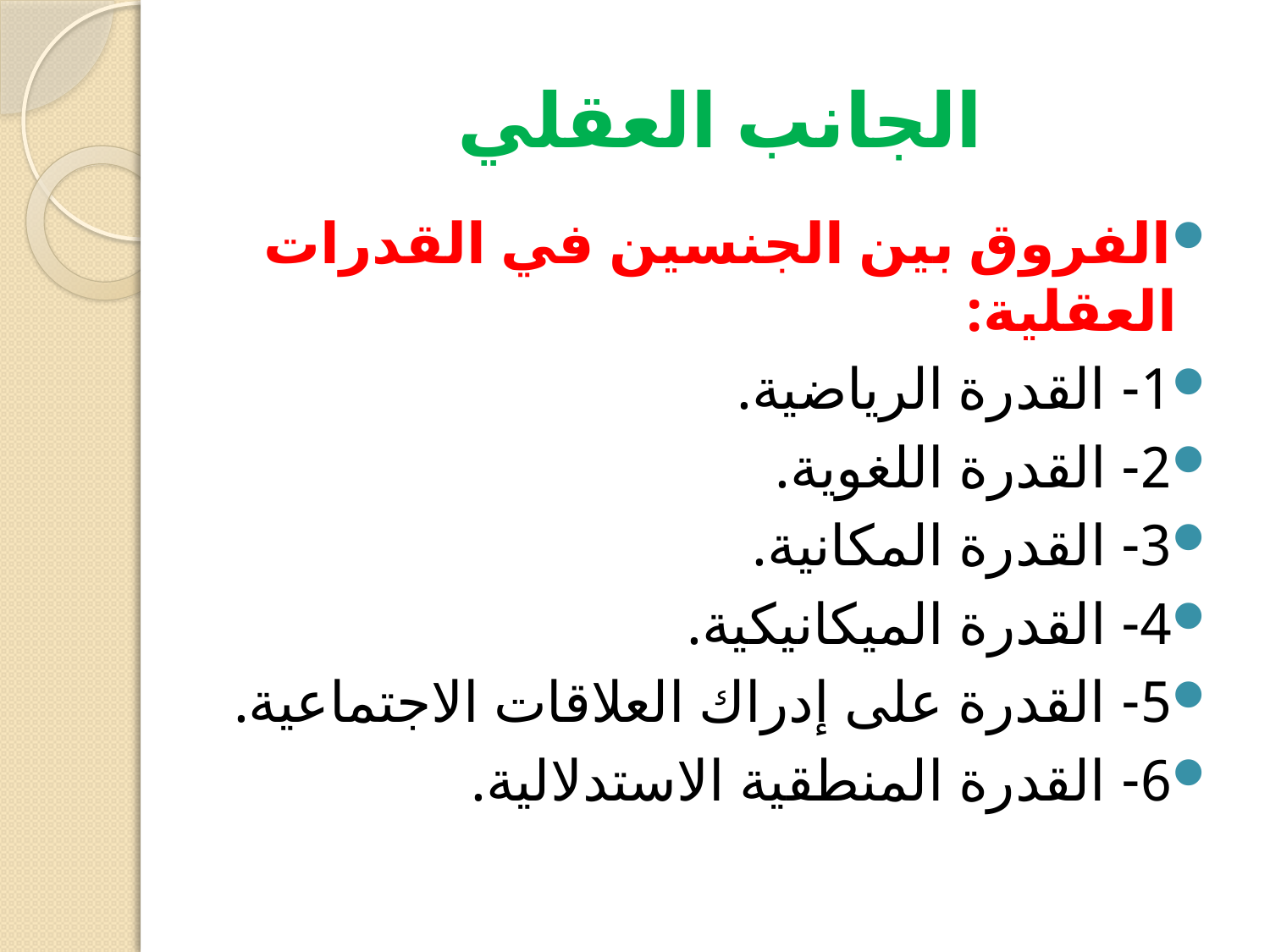

# الجانب العقلي
الفروق بين الجنسين في القدرات العقلية:
1- القدرة الرياضية.
2- القدرة اللغوية.
3- القدرة المكانية.
4- القدرة الميكانيكية.
5- القدرة على إدراك العلاقات الاجتماعية.
6- القدرة المنطقية الاستدلالية.